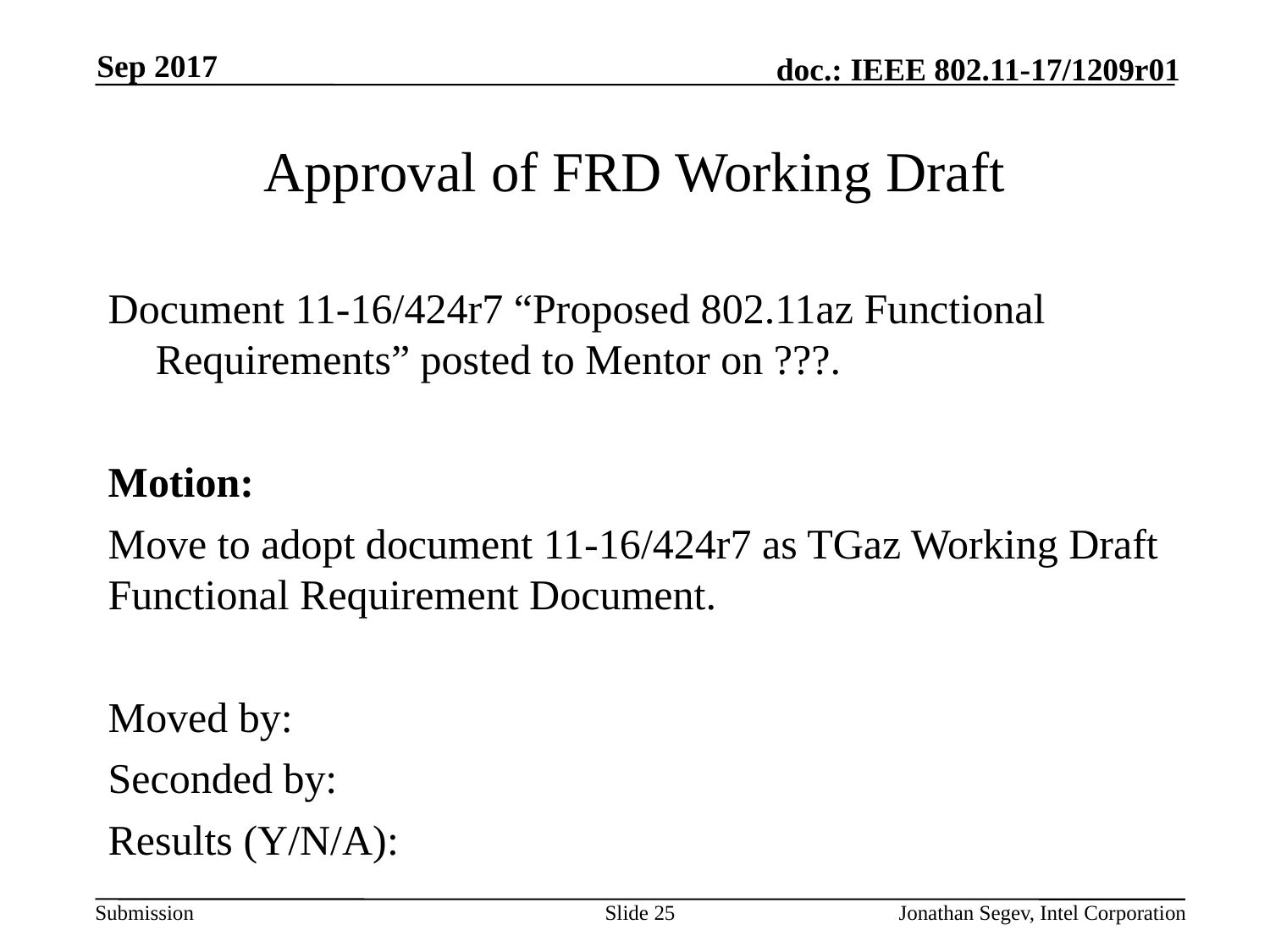

Sep 2017
# Approval of FRD Working Draft
Document 11-16/424r7 “Proposed 802.11az Functional Requirements” posted to Mentor on ???.

Motion:
Move to adopt document 11-16/424r7 as TGaz Working Draft Functional Requirement Document.

Moved by:
Seconded by:
Results (Y/N/A):
Slide 25
Jonathan Segev, Intel Corporation